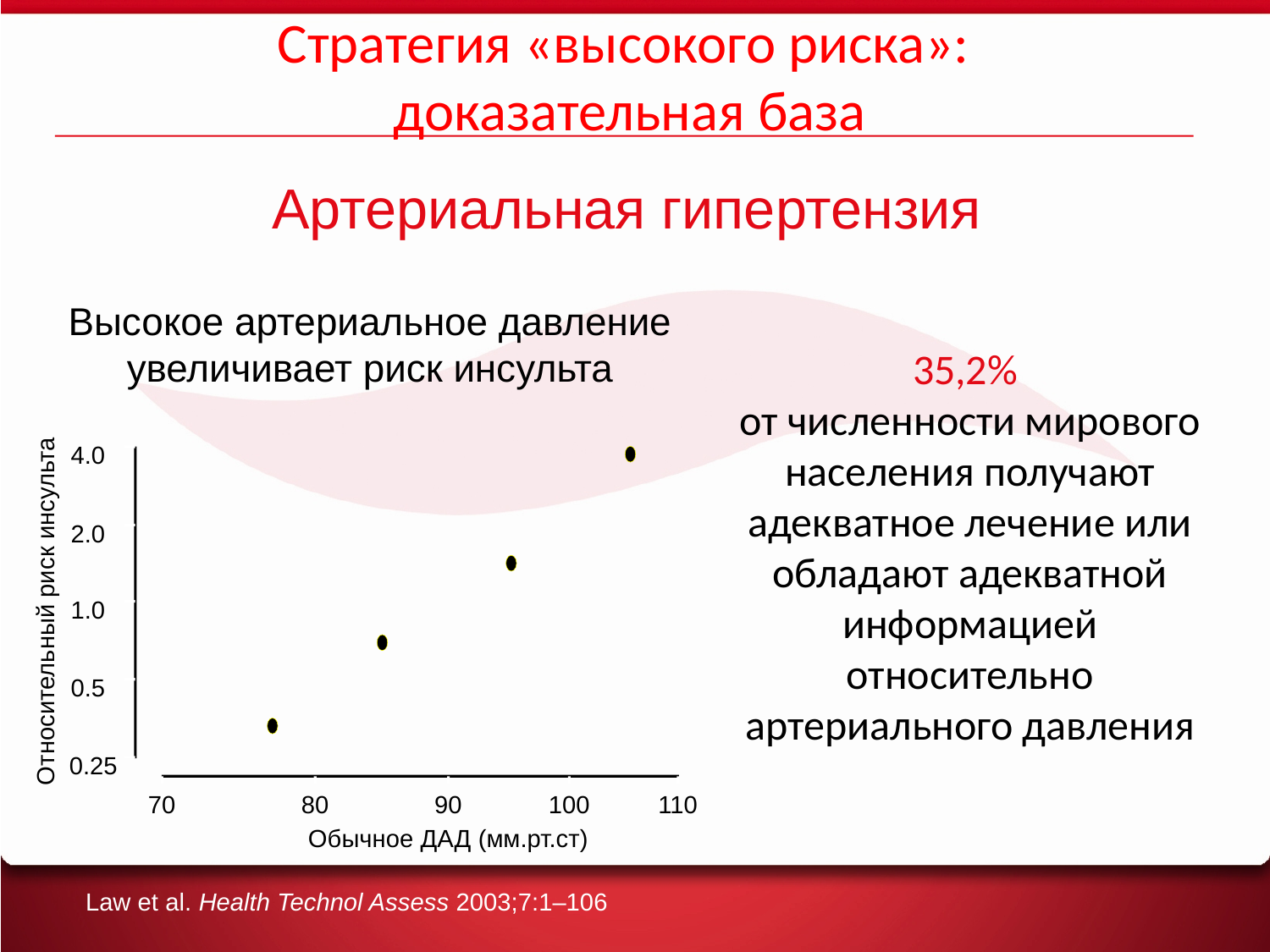

Стратегия «высокого риска»:
доказательная база
Артериальная гипертензия
Высокое артериальное давление увеличивает риск инсульта
35,2%
от численности мирового населения получают адекватное лечение или обладают адекватной информацией относительно артериального давления
4.0

2.0
1.0
Относительный риск инсульта
0.5

0.25

70
80
90
100
110
Обычное ДАД (мм.рт.ст)
Law et al. Health Technol Assess 2003;7:1–106